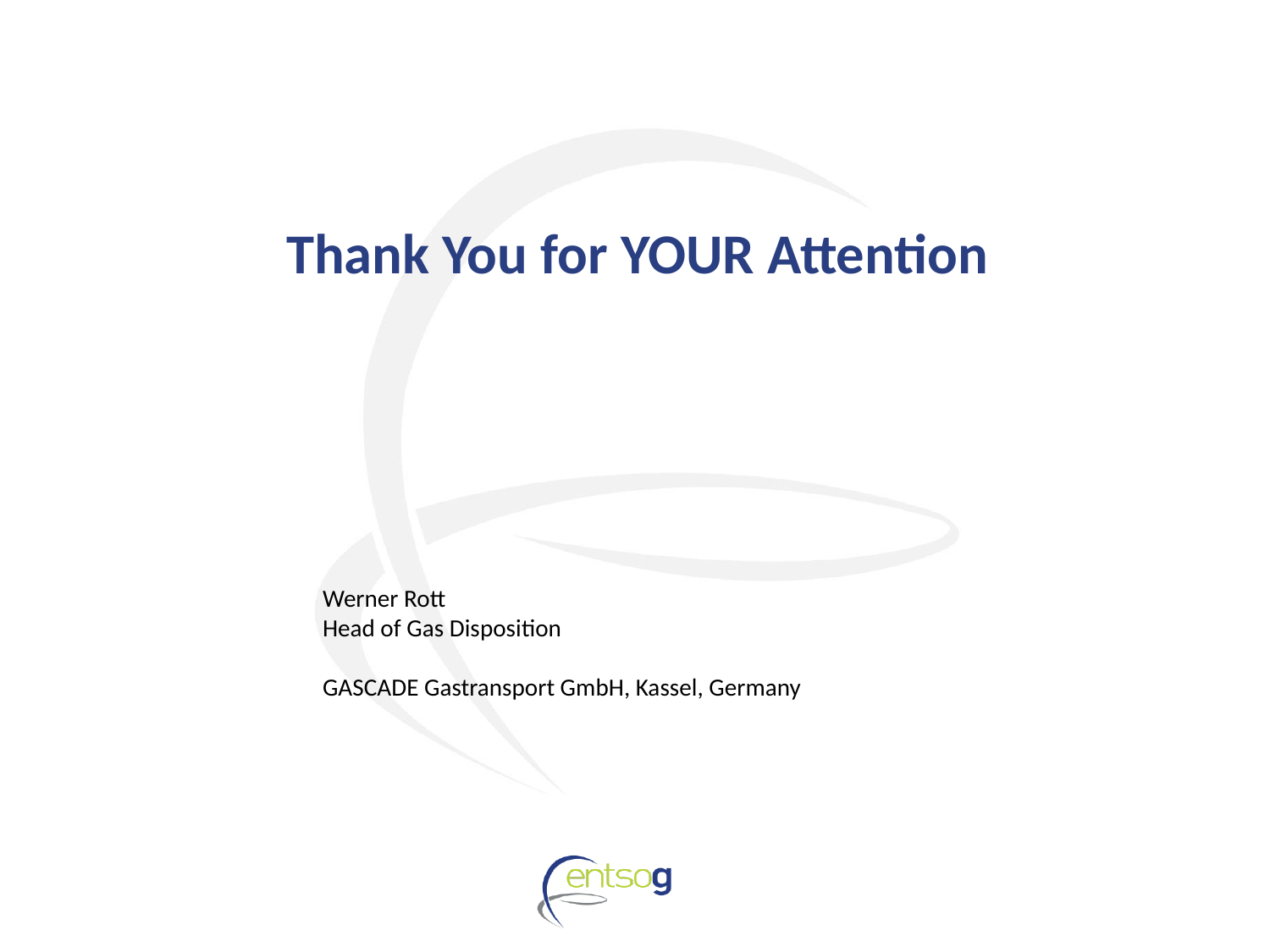

Thank You for YOUR Attention
# Werner Rott Head of Gas Disposition GASCADE Gastransport GmbH, Kassel, Germany